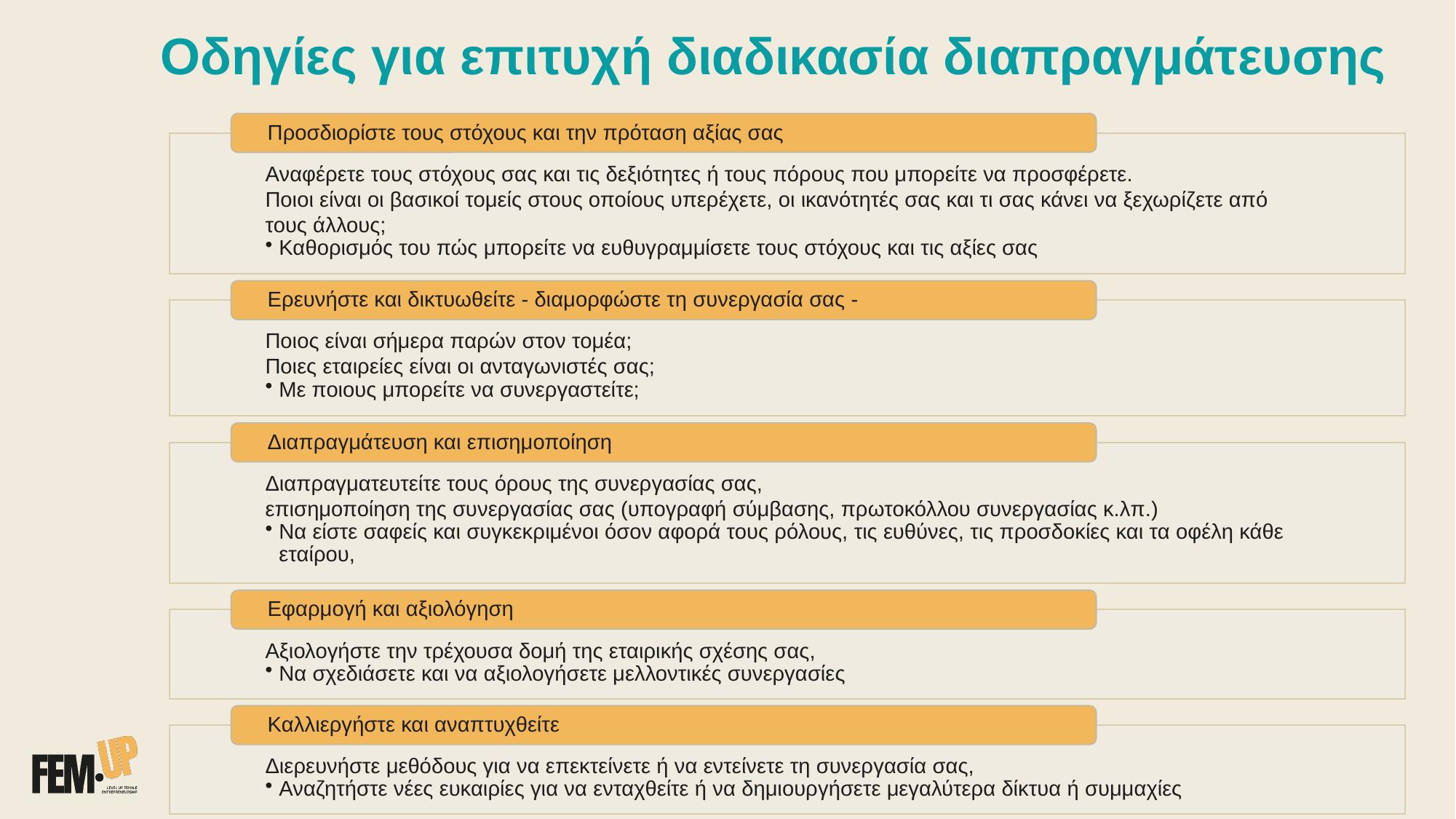

Οδηγίες για επιτυχή διαδικασία διαπραγμάτευσης
Αναφέρετε τους στόχους σας και τις δεξιότητες ή τους πόρους που μπορείτε να προσφέρετε.
Ποιοι είναι οι βασικοί τομείς στους οποίους υπερέχετε, οι ικανότητές σας και τι σας κάνει να ξεχωρίζετε από τους άλλους;
Καθορισμός του πώς μπορείτε να ευθυγραμμίσετε τους στόχους και τις αξίες σας
Προσδιορίστε τους στόχους και την πρόταση αξίας σας
Ποιος είναι σήμερα παρών στον τομέα;
Ποιες εταιρείες είναι οι ανταγωνιστές σας;
Με ποιους μπορείτε να συνεργαστείτε;
Ερευνήστε και δικτυωθείτε - διαμορφώστε τη συνεργασία σας -
Διαπραγματευτείτε τους όρους της συνεργασίας σας,
επισημοποίηση της συνεργασίας σας (υπογραφή σύμβασης, πρωτοκόλλου συνεργασίας κ.λπ.)
Να είστε σαφείς και συγκεκριμένοι όσον αφορά τους ρόλους, τις ευθύνες, τις προσδοκίες και τα οφέλη κάθε εταίρου,
Διαπραγμάτευση και επισημοποίηση
Αξιολογήστε την τρέχουσα δομή της εταιρικής σχέσης σας,
Να σχεδιάσετε και να αξιολογήσετε μελλοντικές συνεργασίες
Εφαρμογή και αξιολόγηση
Διερευνήστε μεθόδους για να επεκτείνετε ή να εντείνετε τη συνεργασία σας,
Αναζητήστε νέες ευκαιρίες για να ενταχθείτε ή να δημιουργήσετε μεγαλύτερα δίκτυα ή συμμαχίες
Καλλιεργήστε και αναπτυχθείτε